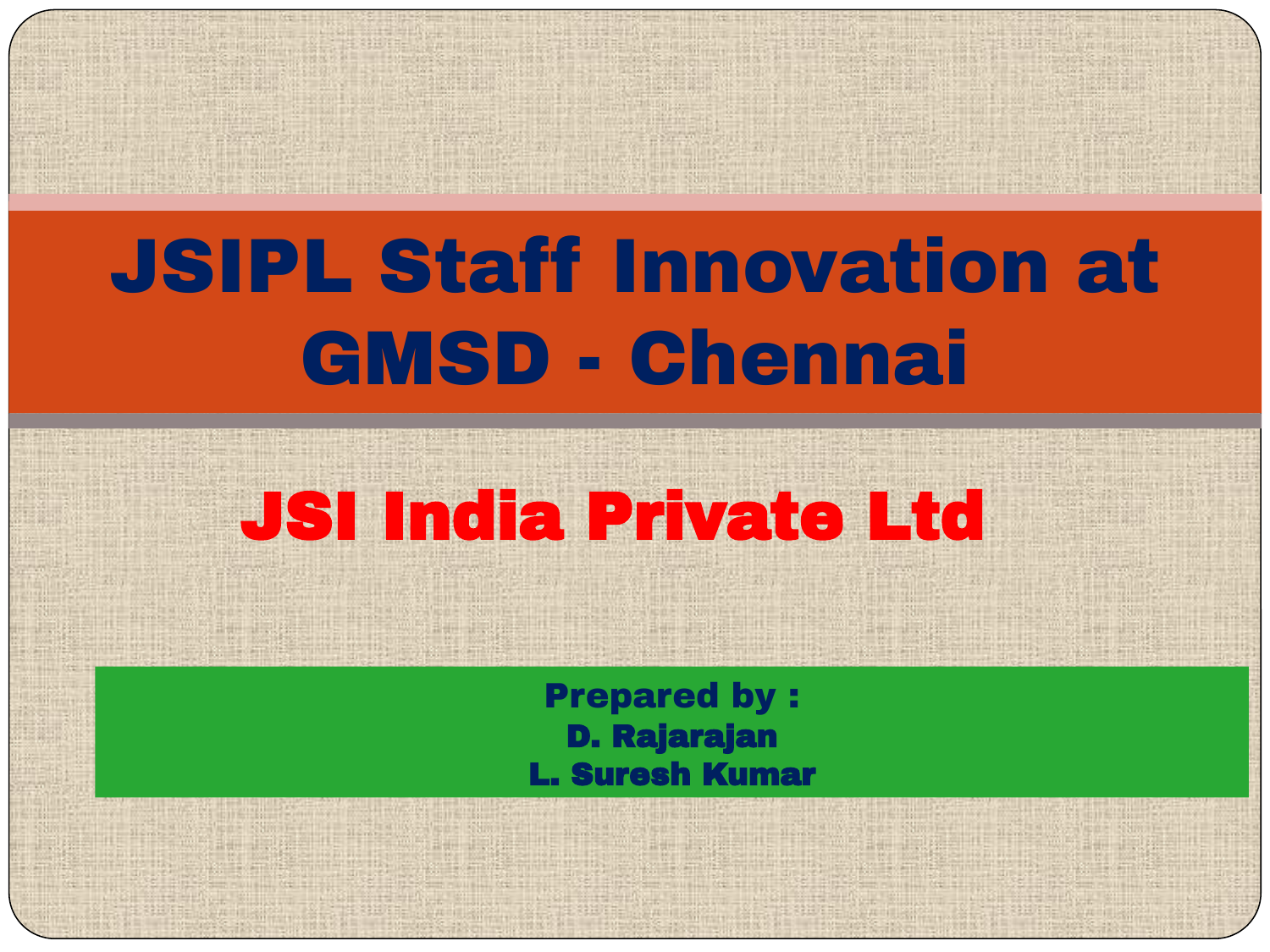

# JSIPL Staff Innovation at GMSD - Chennai
JSI India Private Ltd
Prepared by :
D. Rajarajan
L. Suresh Kumar